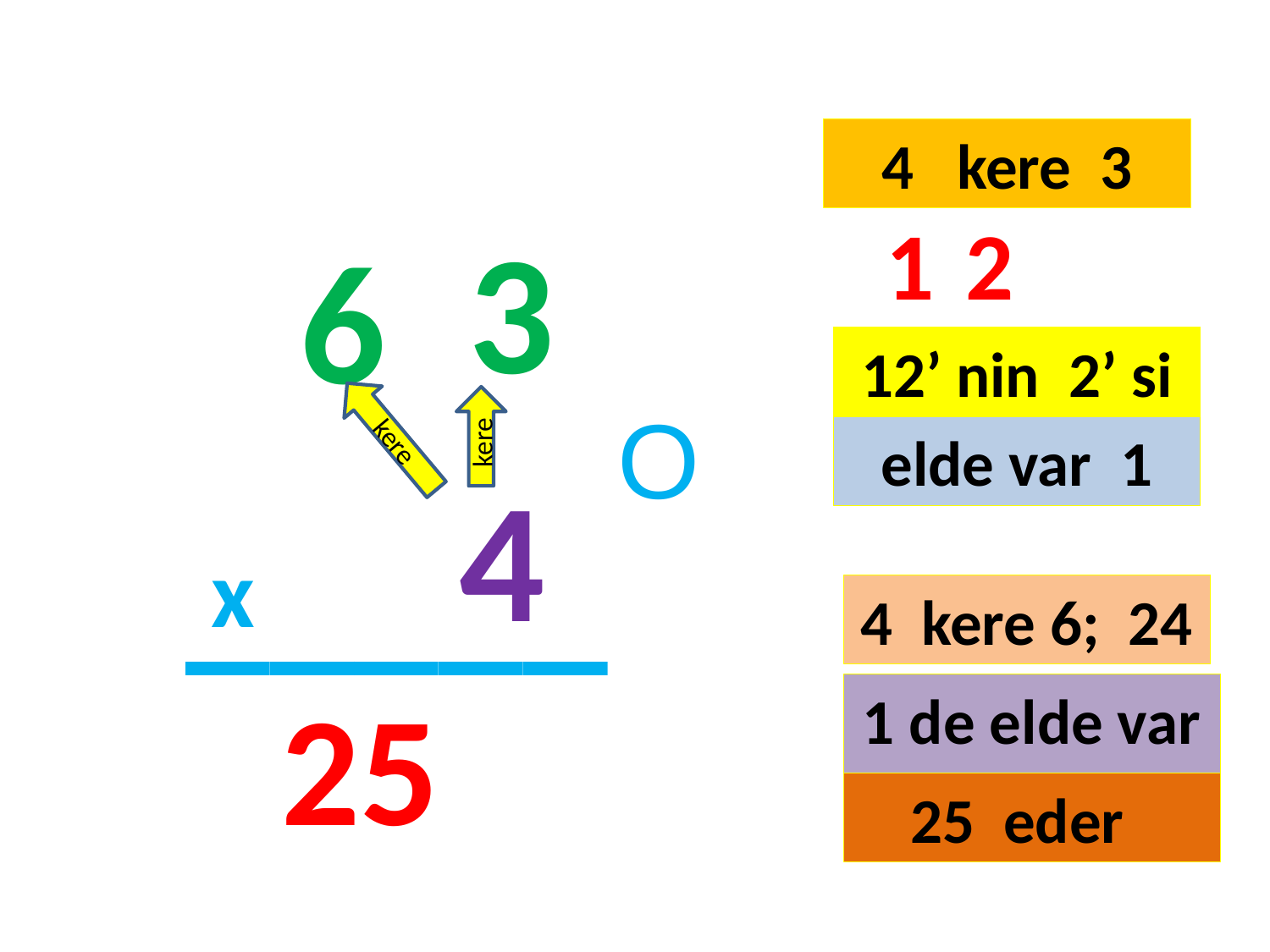

4   kere  3
3
1
2
6
#

12’ nin  2’ si
kere
kere
O
elde var  1

4
_____

x
4  kere 6;  24
25
1 de elde var
25  eder